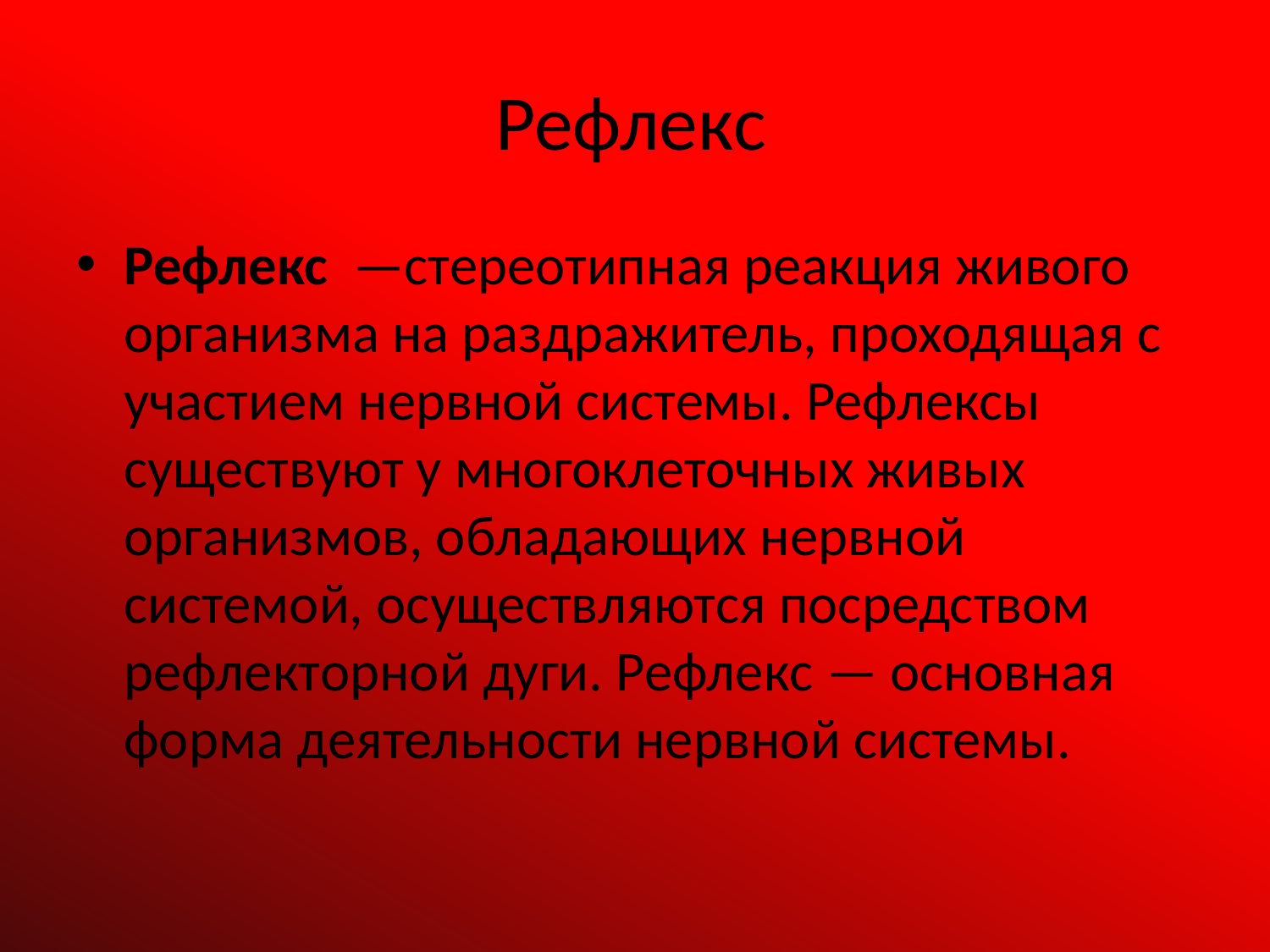

# Рефлекс
Рефлекс  —стереотипная реакция живого организма на раздражитель, проходящая с участием нервной системы. Рефлексы существуют у многоклеточных живых организмов, обладающих нервной системой, осуществляются посредством рефлекторной дуги. Рефлекс — основная форма деятельности нервной системы.